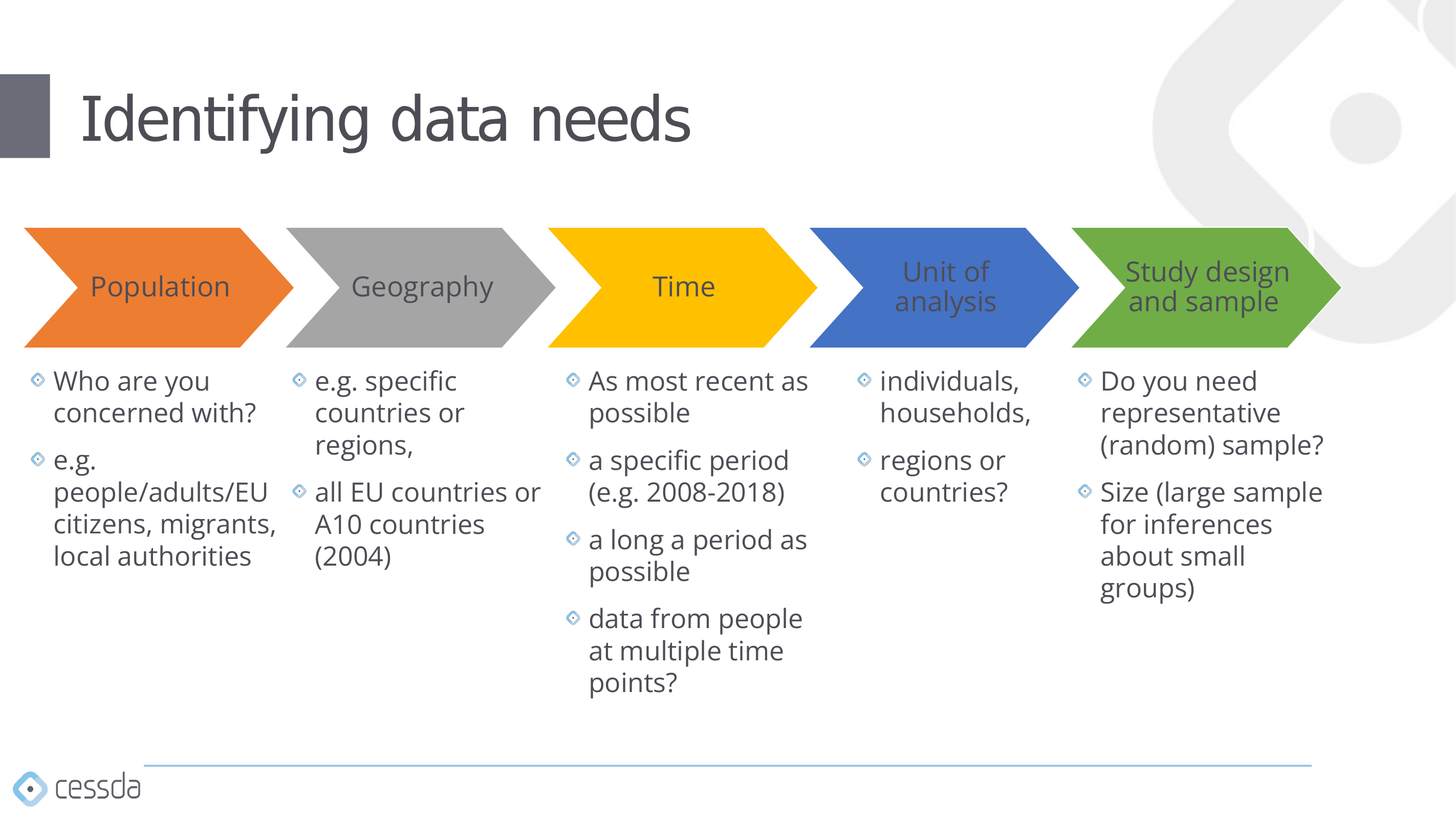

# Identifying data needs
Population
Geography
Time
Unit of analysis
Study design and sample
Who are you concerned with?
e.g. people/adults/EU citizens, migrants, local authorities
e.g. specific countries or regions,
all EU countries or A10 countries  (2004)

As most recent as possible
a specific period  (e.g. 2008-2018)
a long a period as possible
data from people at multiple time points?
individuals, households,
regions or countries?
Do you need representative (random) sample?
Size (large sample for inferences about small groups)